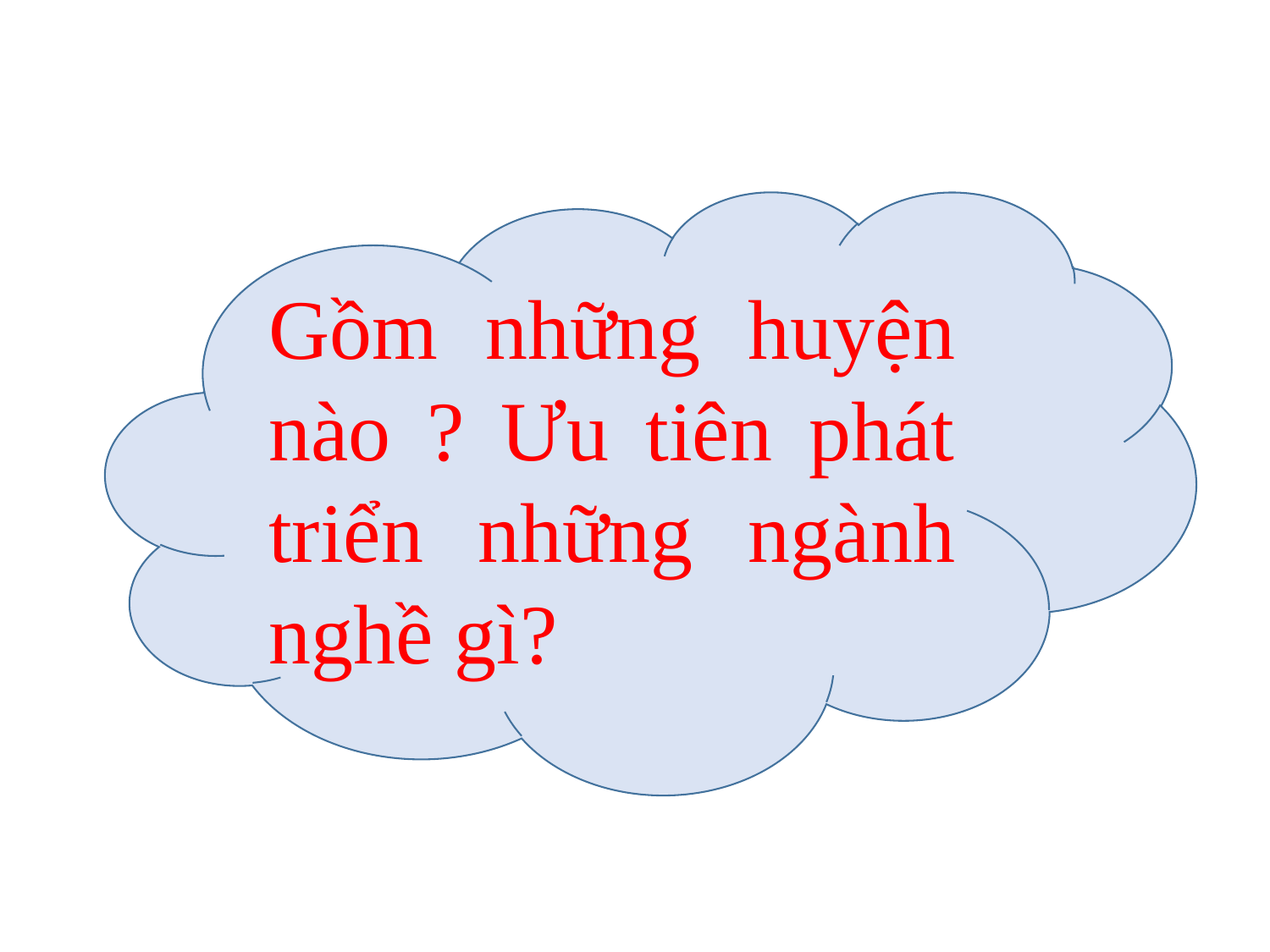

Gồm những huyện nào ? Ưu tiên phát triển những ngành nghề gì?